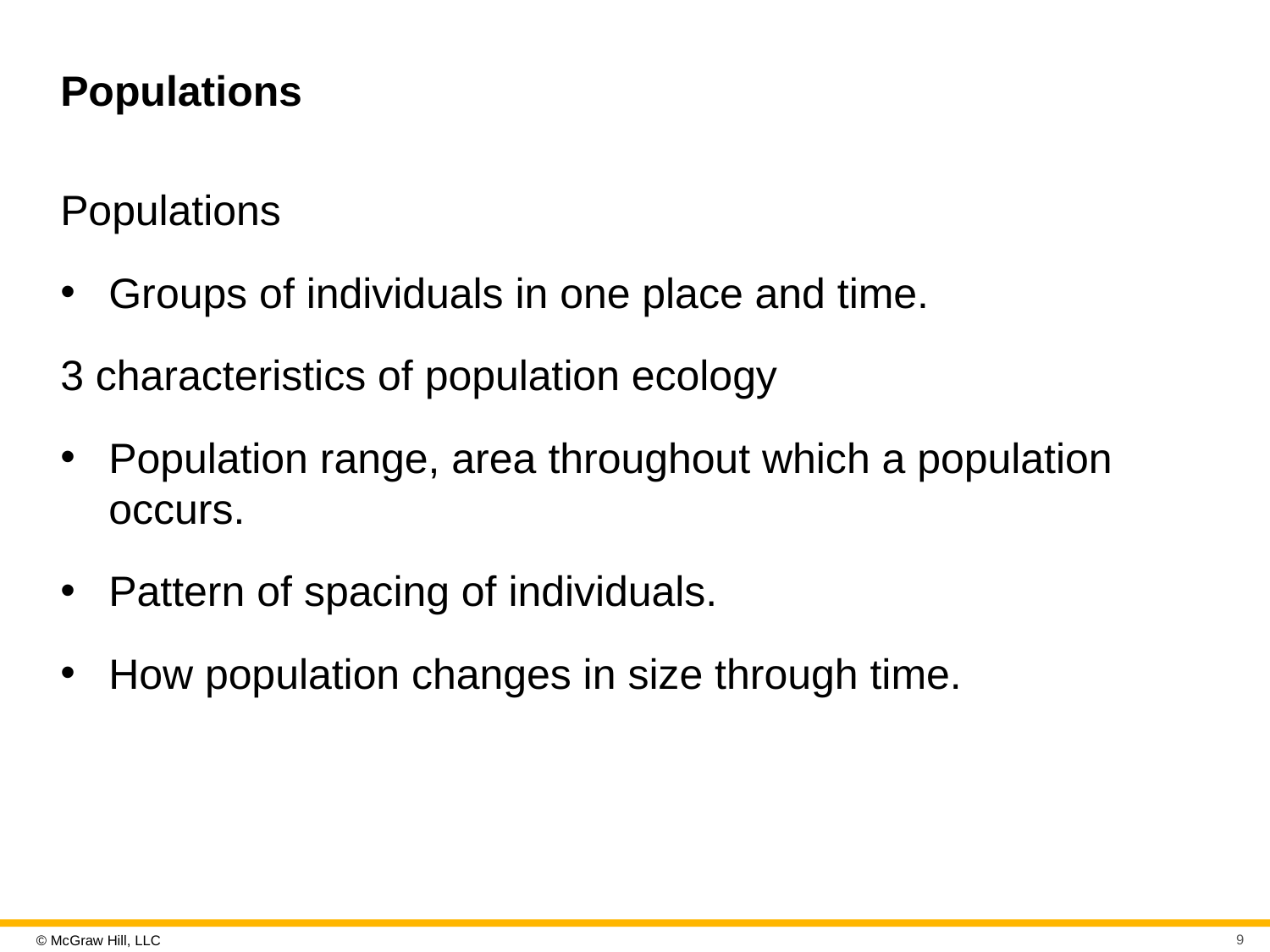

# Populations
Populations
Groups of individuals in one place and time.
3 characteristics of population ecology
Population range, area throughout which a population occurs.
Pattern of spacing of individuals.
How population changes in size through time.
9